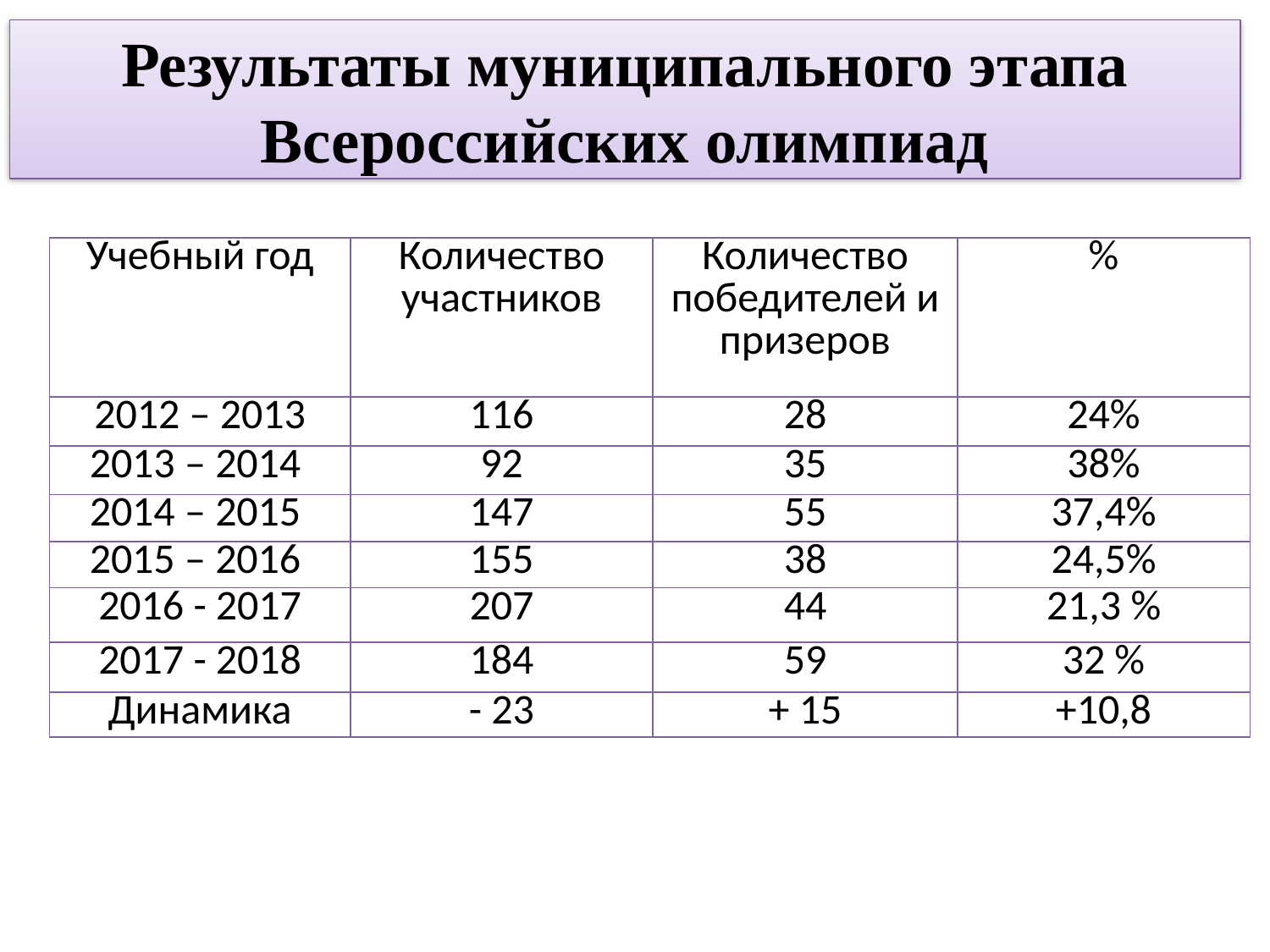

# Результаты муниципального этапа Всероссийских олимпиад
| Учебный год | Количество участников | Количество победителей и призеров | % |
| --- | --- | --- | --- |
| 2012 – 2013 | 116 | 28 | 24% |
| 2013 – 2014 | 92 | 35 | 38% |
| 2014 – 2015 | 147 | 55 | 37,4% |
| 2015 – 2016 | 155 | 38 | 24,5% |
| 2016 - 2017 | 207 | 44 | 21,3 % |
| 2017 - 2018 | 184 | 59 | 32 % |
| Динамика | - 23 | + 15 | +10,8 |